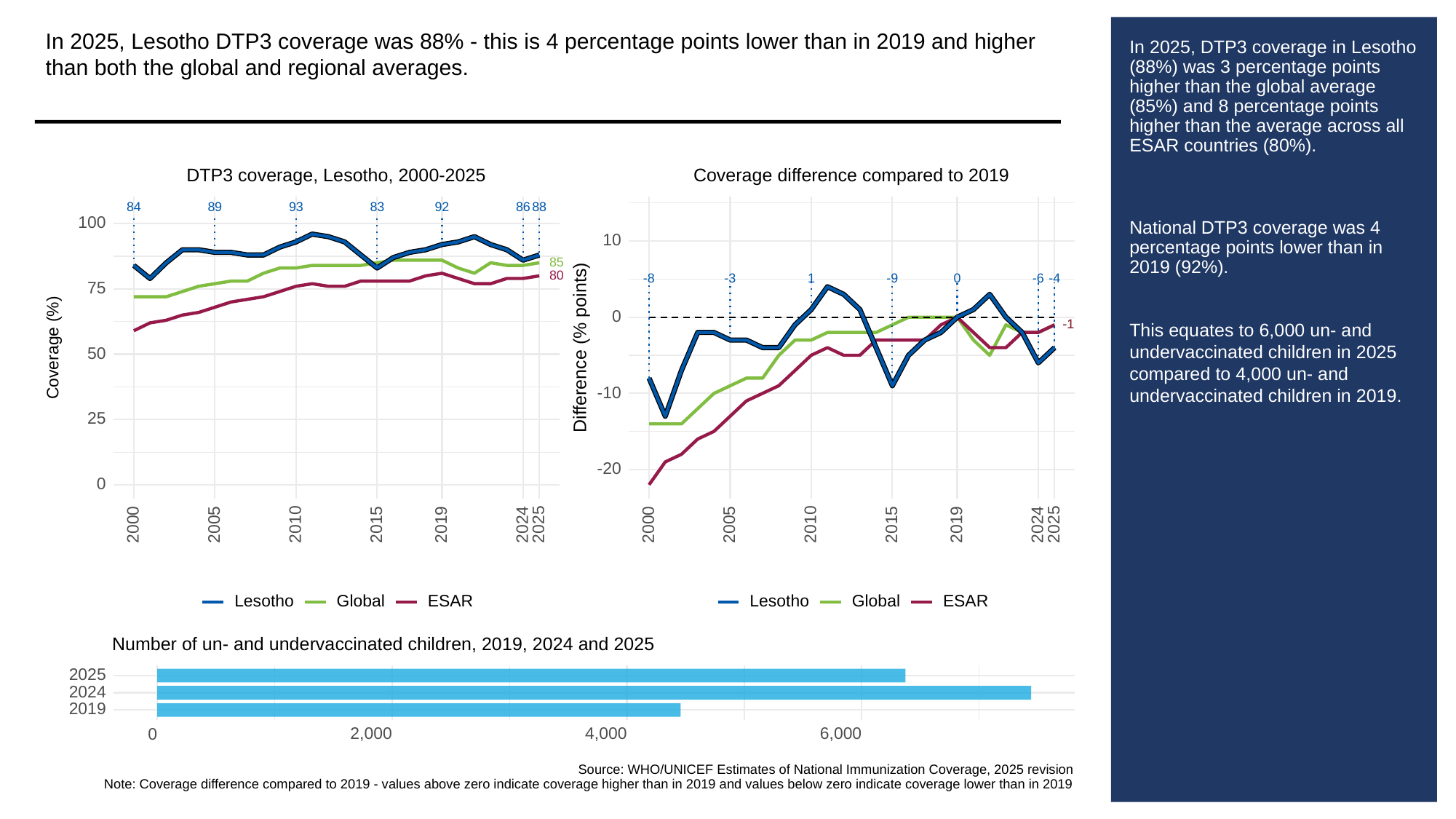

In 2025, Lesotho DTP3 coverage was 88% - this is 4 percentage points lower than in 2019 and higher than both the global and regional averages.
# In 2025, DTP3 coverage in Lesotho (88%) was 3 percentage points higher than the global average (85%) and 8 percentage points higher than the average across all ESAR countries (80%).

National DTP3 coverage was 4 percentage points lower than in 2019 (92%).

This equates to 6,000 un- and undervaccinated children in 2025 compared to 4,000 un- and undervaccinated children in 2019.

Coverage difference compared to 2019
DTP3 coverage, Lesotho, 2000-2025

93
83
84
89
92
86
88
100

10

85

80

-3
-8
-9
0
-6
1
-4

75

0

-1
-1

Difference (% points)
Coverage (%)
50

-10

25

-20

0

2000
2005
2010
2015
2019
2024
2025
2000
2005
2010
2015
2019
2024
2025
Global
ESAR
Global
ESAR
Lesotho
Lesotho

Number of un- and undervaccinated children, 2019, 2024 and 2025

2025

2024

2019

2,000
4,000
6,000
0
Source: WHO/UNICEF Estimates of National Immunization Coverage, 2025 revision
Note: Coverage difference compared to 2019 - values above zero indicate coverage higher than in 2019 and values below zero indicate coverage lower than in 2019